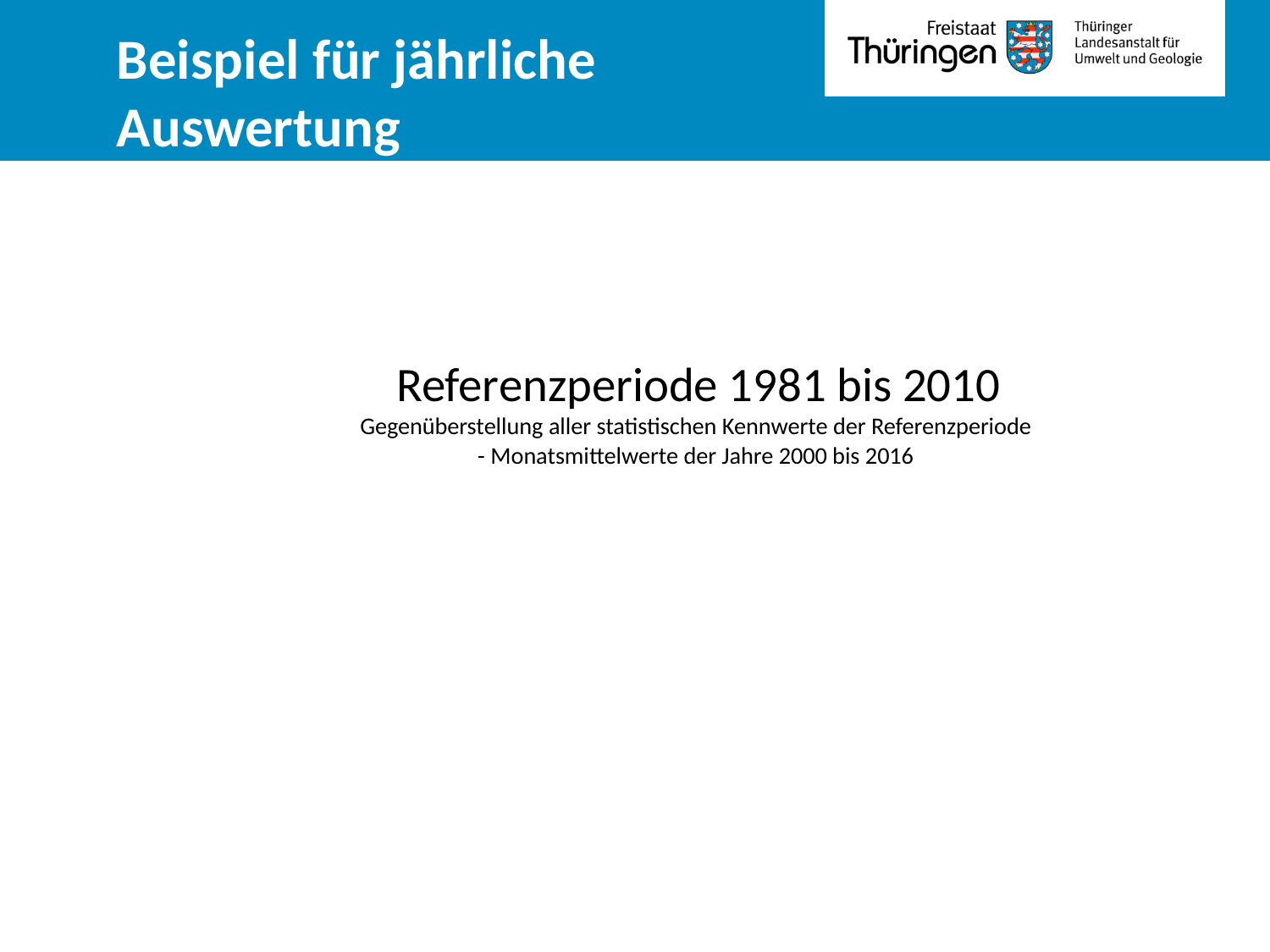

Beispiel für jährliche Auswertung
Referenzperiode 1981 bis 2010
Gegenüberstellung aller statistischen Kennwerte der Referenzperiode
- Monatsmittelwerte der Jahre 2000 bis 2016